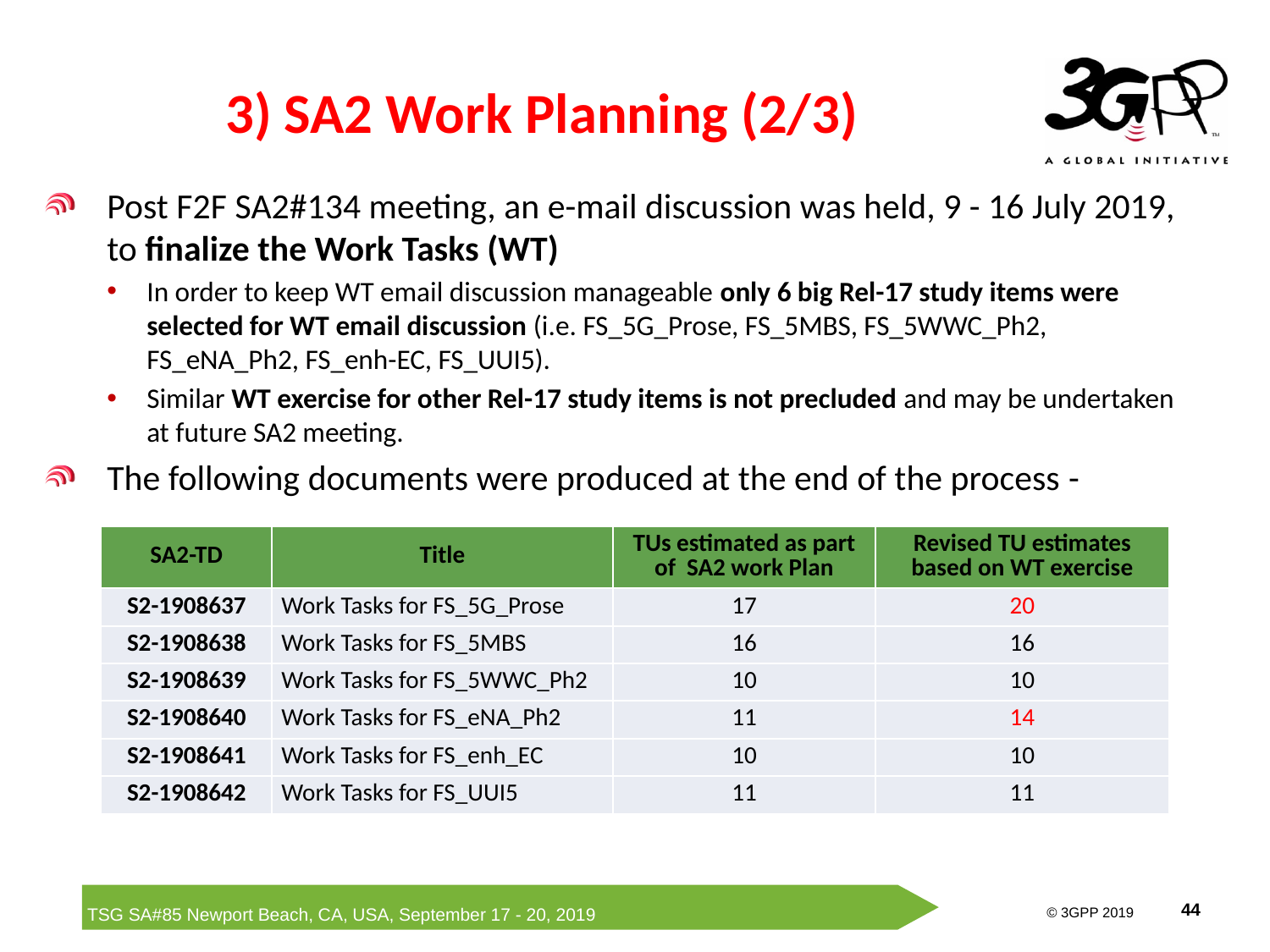

# 3) SA2 Work Planning (2/3)
Post F2F SA2#134 meeting, an e-mail discussion was held, 9 - 16 July 2019, to finalize the Work Tasks (WT)
In order to keep WT email discussion manageable only 6 big Rel-17 study items were selected for WT email discussion (i.e. FS_5G_Prose, FS_5MBS, FS_5WWC_Ph2, FS_eNA_Ph2, FS_enh-EC, FS_UUI5).
Similar WT exercise for other Rel-17 study items is not precluded and may be undertaken at future SA2 meeting.
The following documents were produced at the end of the process -

| SA2-TD | Title | TUs estimated as part of SA2 work Plan | Revised TU estimates based on WT exercise |
| --- | --- | --- | --- |
| S2-1908637 | Work Tasks for FS\_5G\_Prose | 17 | 20 |
| S2-1908638 | Work Tasks for FS\_5MBS | 16 | 16 |
| S2-1908639 | Work Tasks for FS\_5WWC\_Ph2 | 10 | 10 |
| S2-1908640 | Work Tasks for FS\_eNA\_Ph2 | 11 | 14 |
| S2-1908641 | Work Tasks for FS\_enh\_EC | 10 | 10 |
| S2-1908642 | Work Tasks for FS\_UUI5 | 11 | 11 |